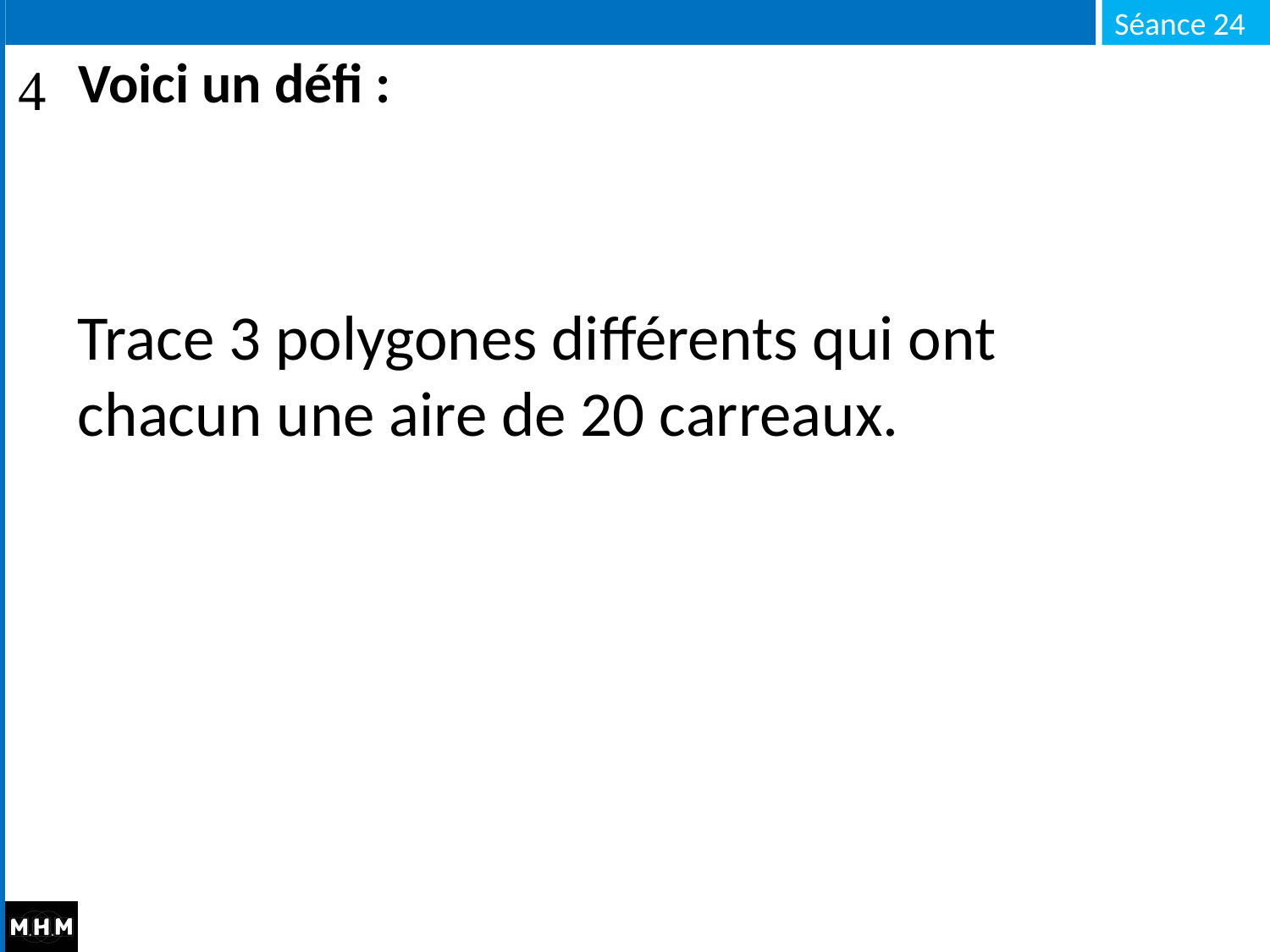

# Voici un défi :
Trace 3 polygones différents qui ont chacun une aire de 20 carreaux.